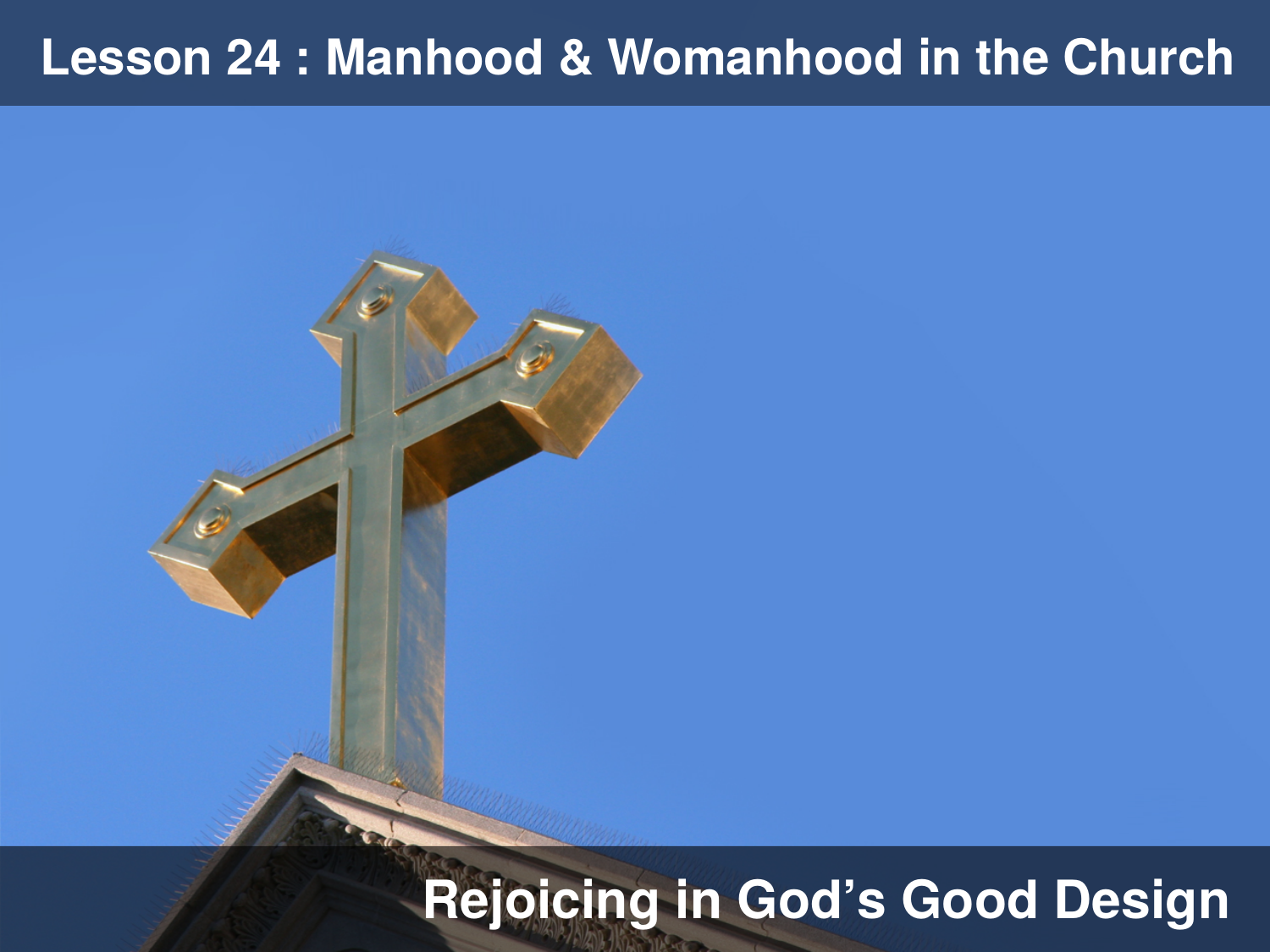

Lesson 24 : Manhood & Womanhood in the Church
Rejoicing in God’s Good Design